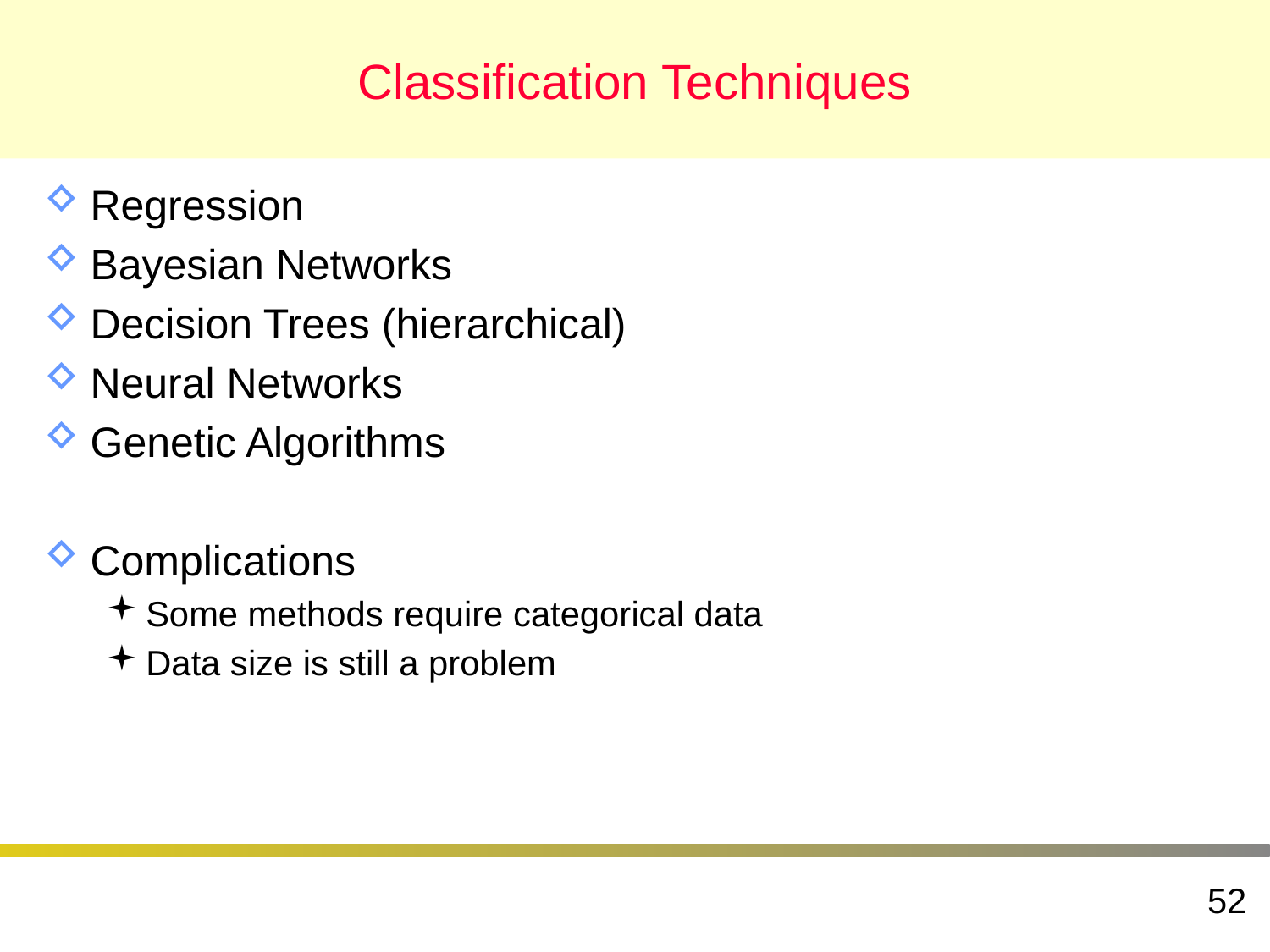

# Classification Techniques
Regression
Bayesian Networks
Decision Trees (hierarchical)
Neural Networks
Genetic Algorithms

Complications
Some methods require categorical data
Data size is still a problem
52